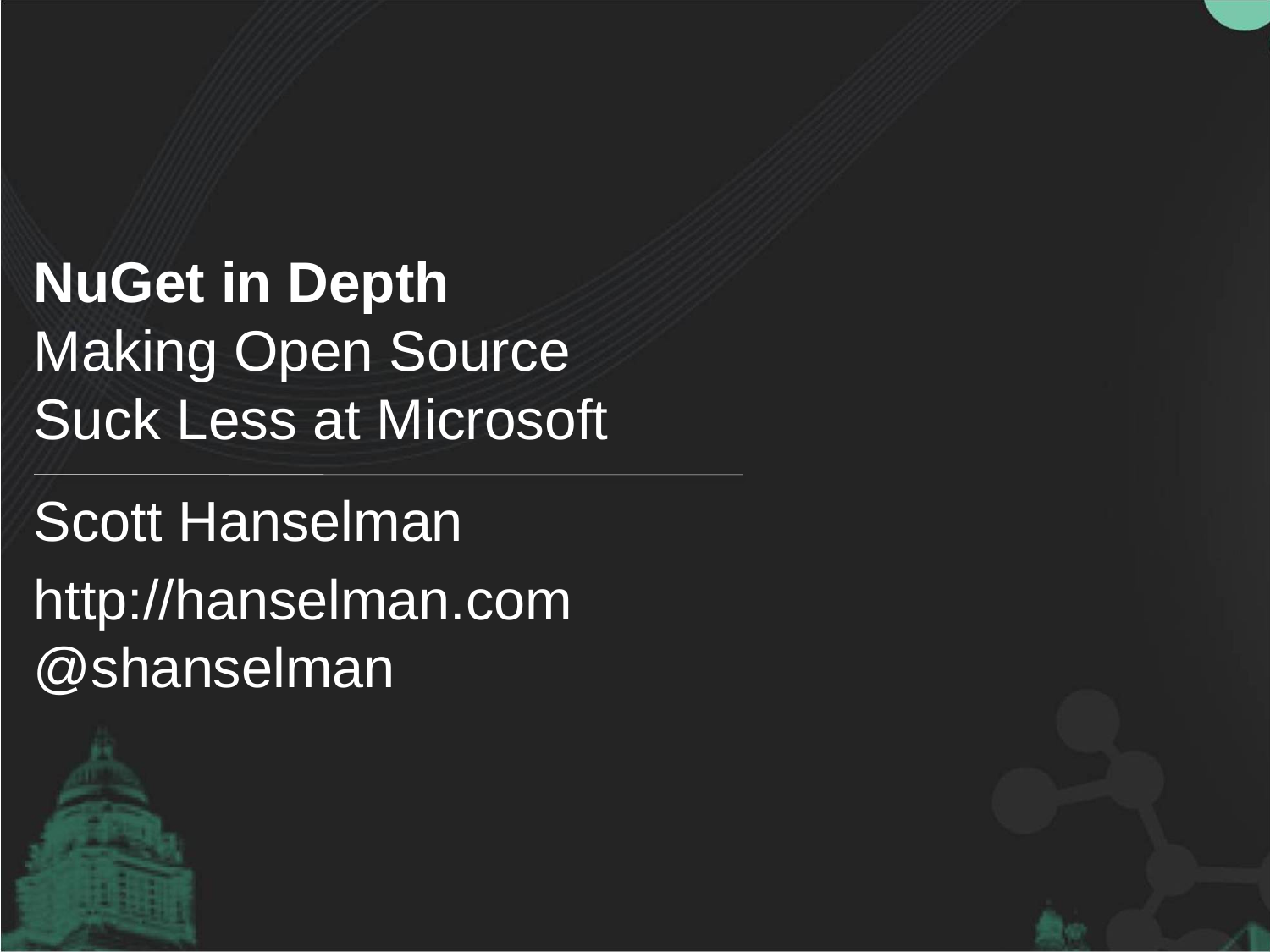

# NuGet in Depth Making Open Source Suck Less at Microsoft
Scott Hanselman
http://hanselman.com
@shanselman